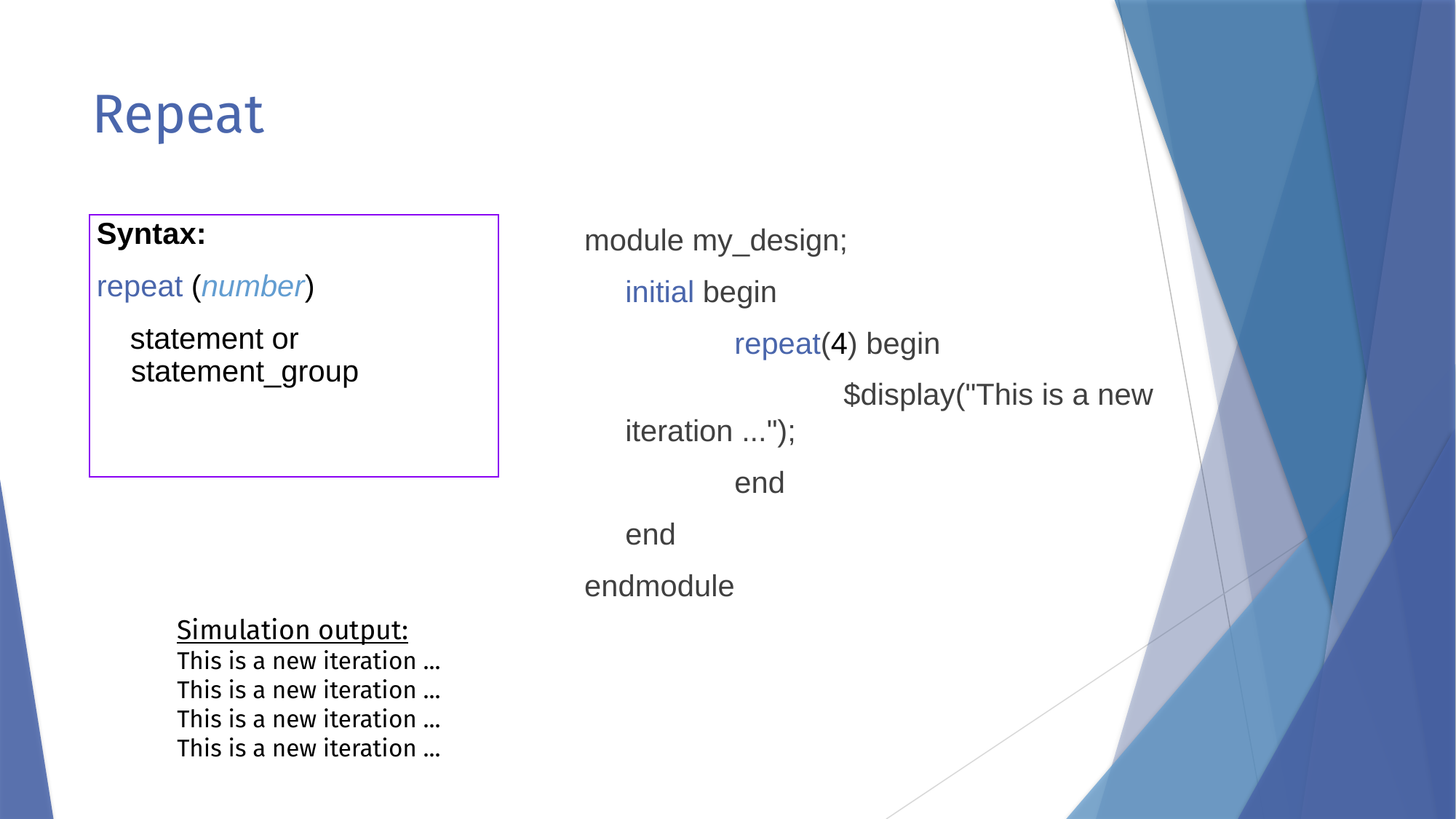

# Repeat
Syntax:
repeat (number)
    statement or statement_group

module my_design;
	initial begin
		repeat(4) begin
			$display("This is a new iteration ...");
		end
	end
endmodule
Simulation output:
This is a new iteration ...
This is a new iteration ...
This is a new iteration ...
This is a new iteration ...
21